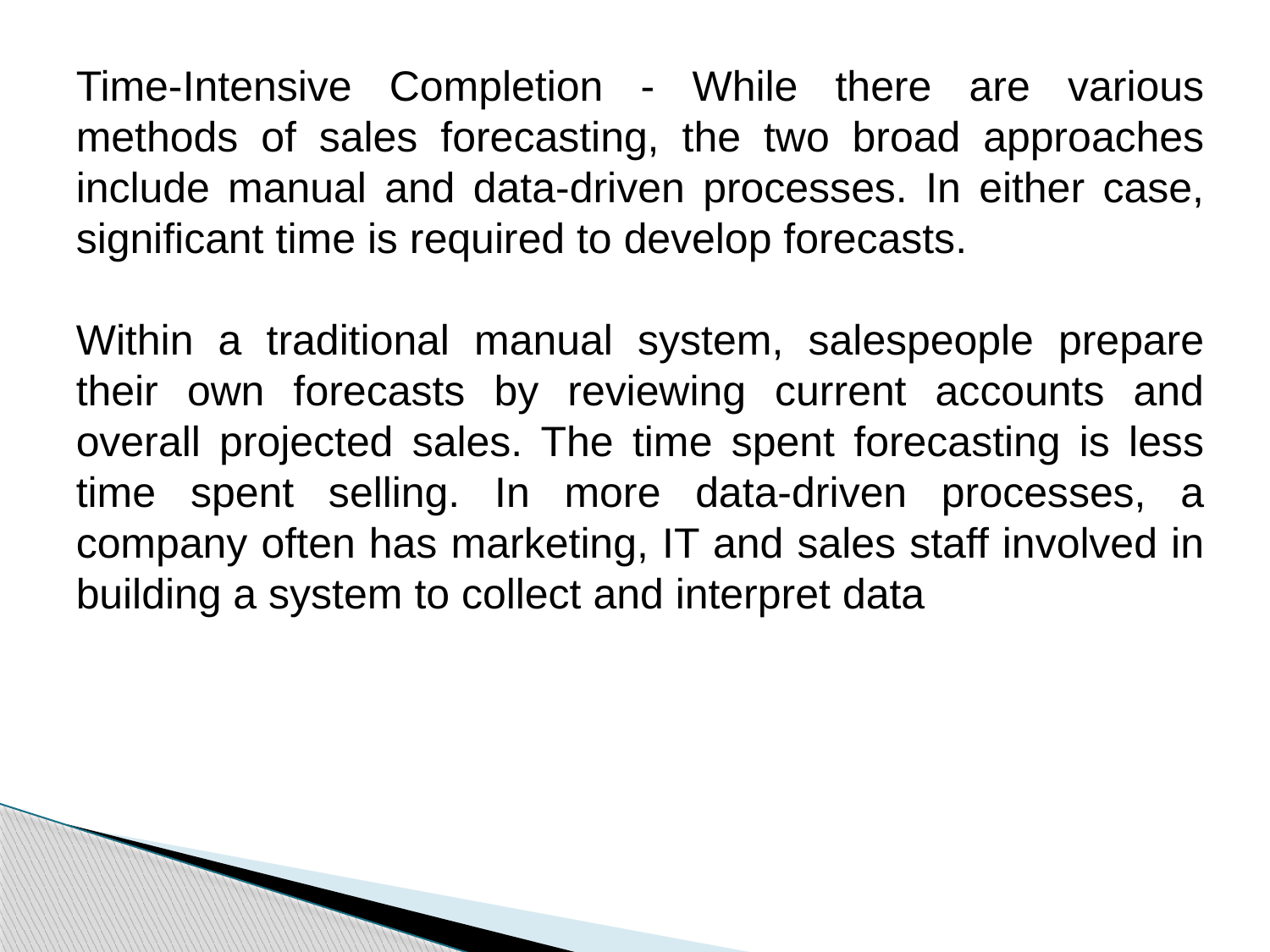

Time-Intensive Completion - While there are various methods of sales forecasting, the two broad approaches include manual and data-driven processes. In either case, significant time is required to develop forecasts.

Within a traditional manual system, salespeople prepare their own forecasts by reviewing current accounts and overall projected sales. The time spent forecasting is less time spent selling. In more data-driven processes, a company often has marketing, IT and sales staff involved in building a system to collect and interpret data